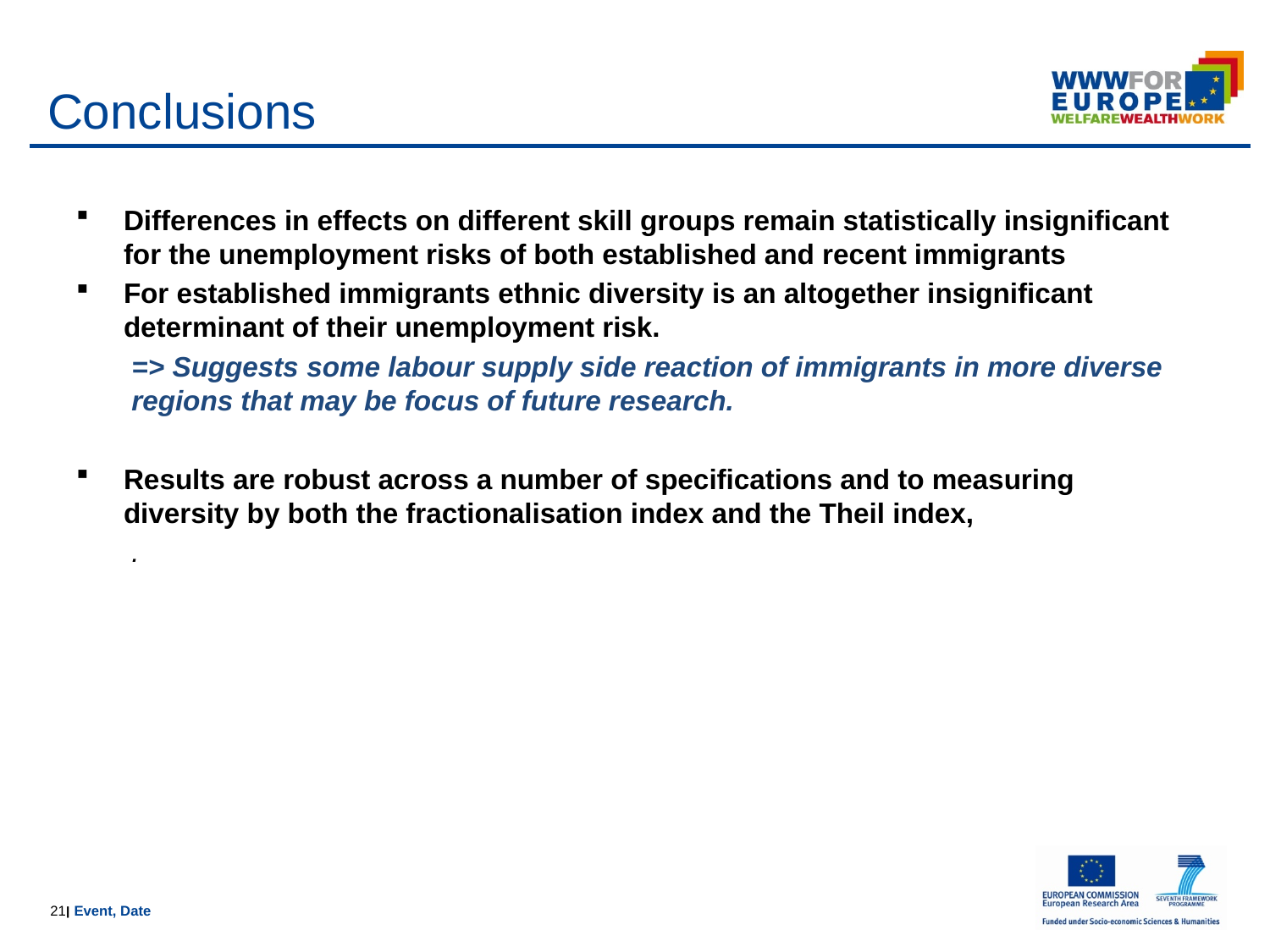

# Conclusions
Differences in effects on different skill groups remain statistically insignificant for the unemployment risks of both established and recent immigrants
For established immigrants ethnic diversity is an altogether insignificant determinant of their unemployment risk.
=> Suggests some labour supply side reaction of immigrants in more diverse regions that may be focus of future research.

Results are robust across a number of specifications and to measuring diversity by both the fractionalisation index and the Theil index,
.